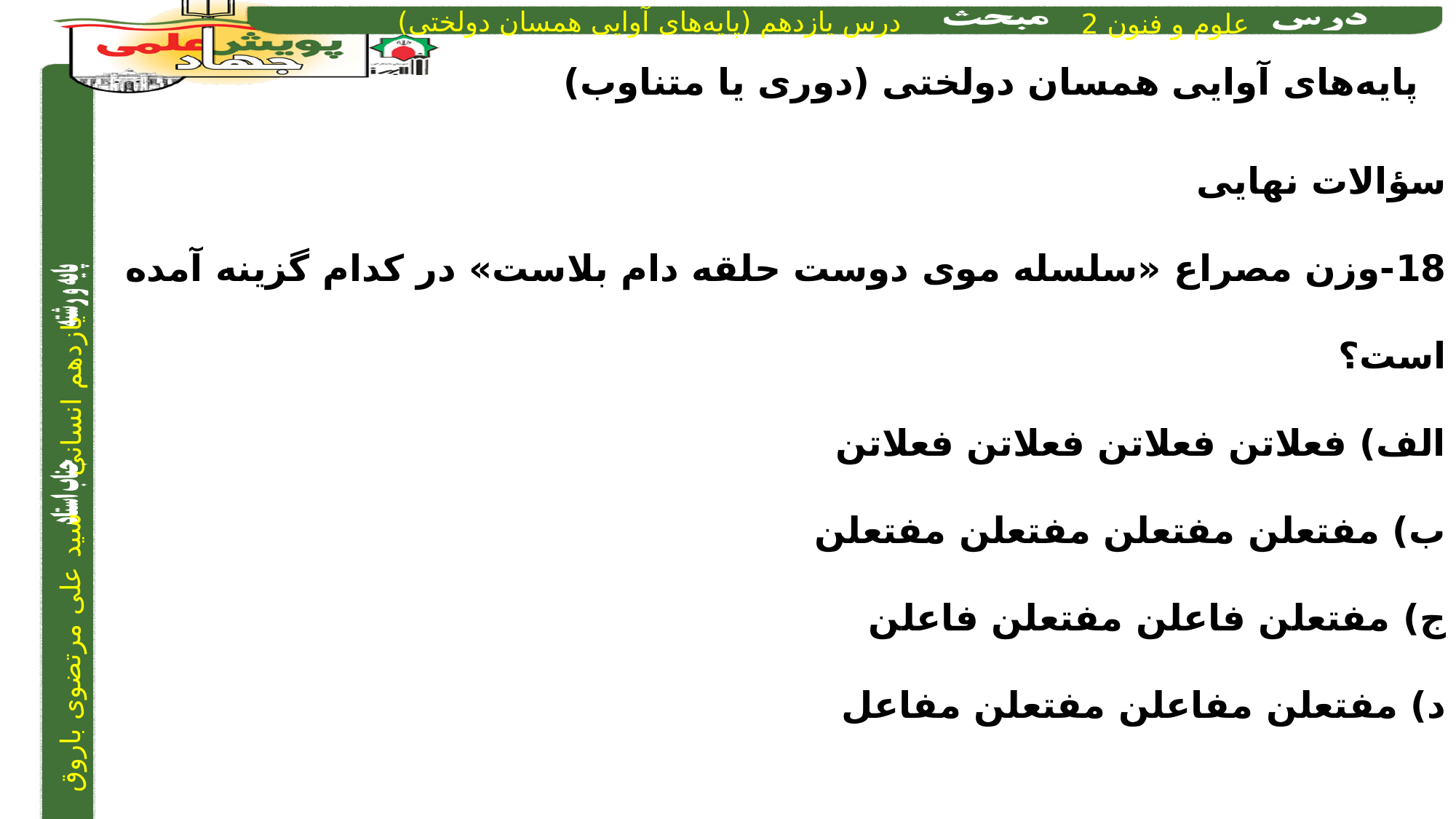

پایه‌های آوایی همسان دولختی (دوری یا متناوب)
سؤالات نهایی
18-وزن مصراع «سلسله موی دوست حلقه دام بلاست» در کدام گزینه آمده است؟
الف) فعلاتن فعلاتن فعلاتن فعلاتن
ب) مفتعلن مفتعلن مفتعلن مفتعلن
ج) مفتعلن فاعلن مفتعلن فاعلن
د) مفتعلن مفاعلن مفتعلن مفاعل